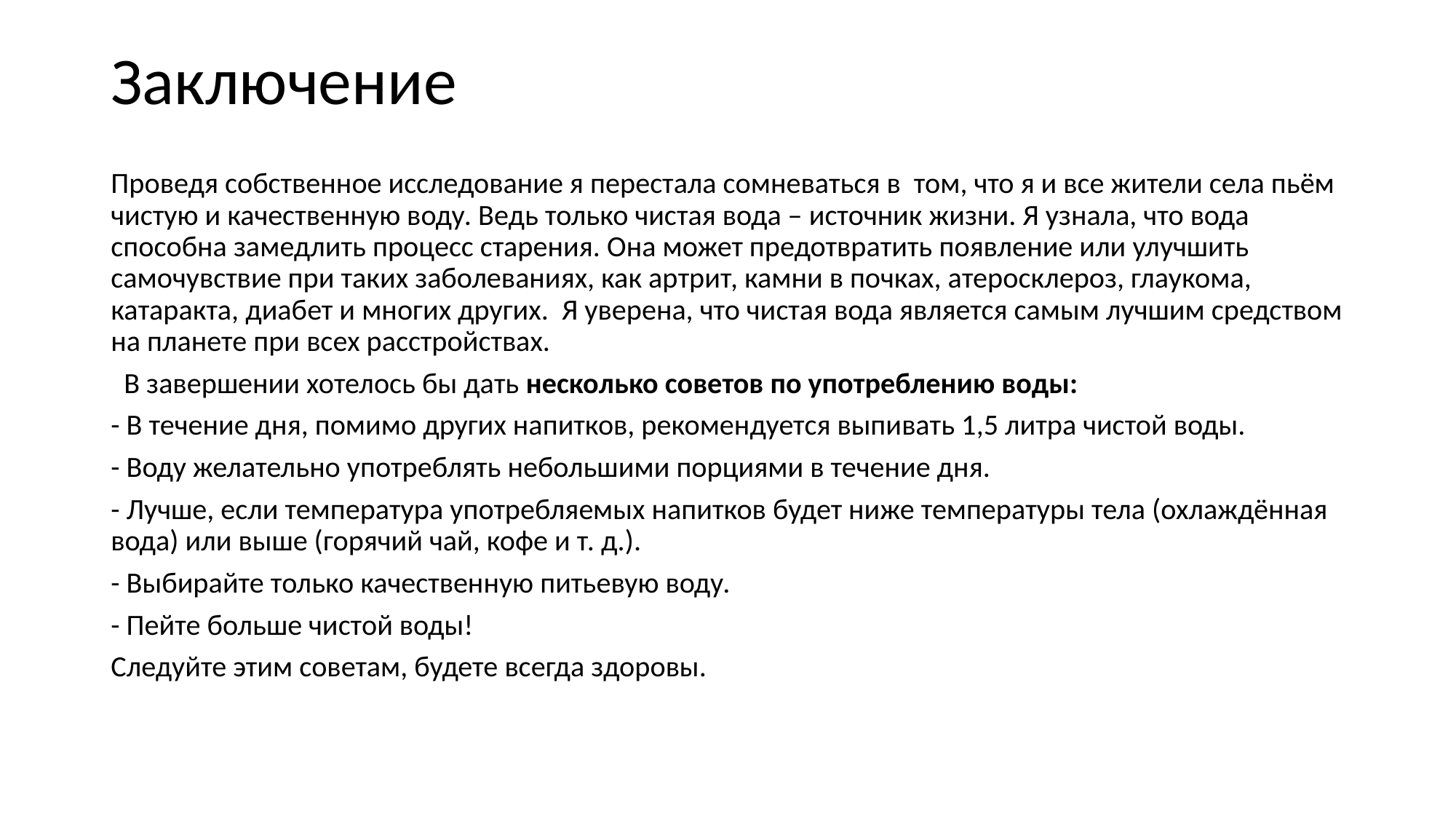

# Заключение
Проведя собственное исследование я перестала сомневаться в  том, что я и все жители села пьём чистую и качественную воду. Ведь только чистая вода – источник жизни. Я узнала, что вода способна замедлить процесс старения. Она может предотвратить появление или улучшить самочувствие при таких заболеваниях, как артрит, камни в почках, атеросклероз, глаукома, катаракта, диабет и многих других.  Я уверена, что чистая вода является самым лучшим средством на планете при всех расстройствах.
  В завершении хотелось бы дать несколько советов по употреблению воды:
- В течение дня, помимо других напитков, рекомендуется выпивать 1,5 литра чистой воды.
- Воду желательно употреблять небольшими порциями в течение дня.
- Лучше, если температура употребляемых напитков будет ниже температуры тела (охлаждённая вода) или выше (горячий чай, кофе и т. д.).
- Выбирайте только качественную питьевую воду.
- Пейте больше чистой воды!
Следуйте этим советам, будете всегда здоровы.